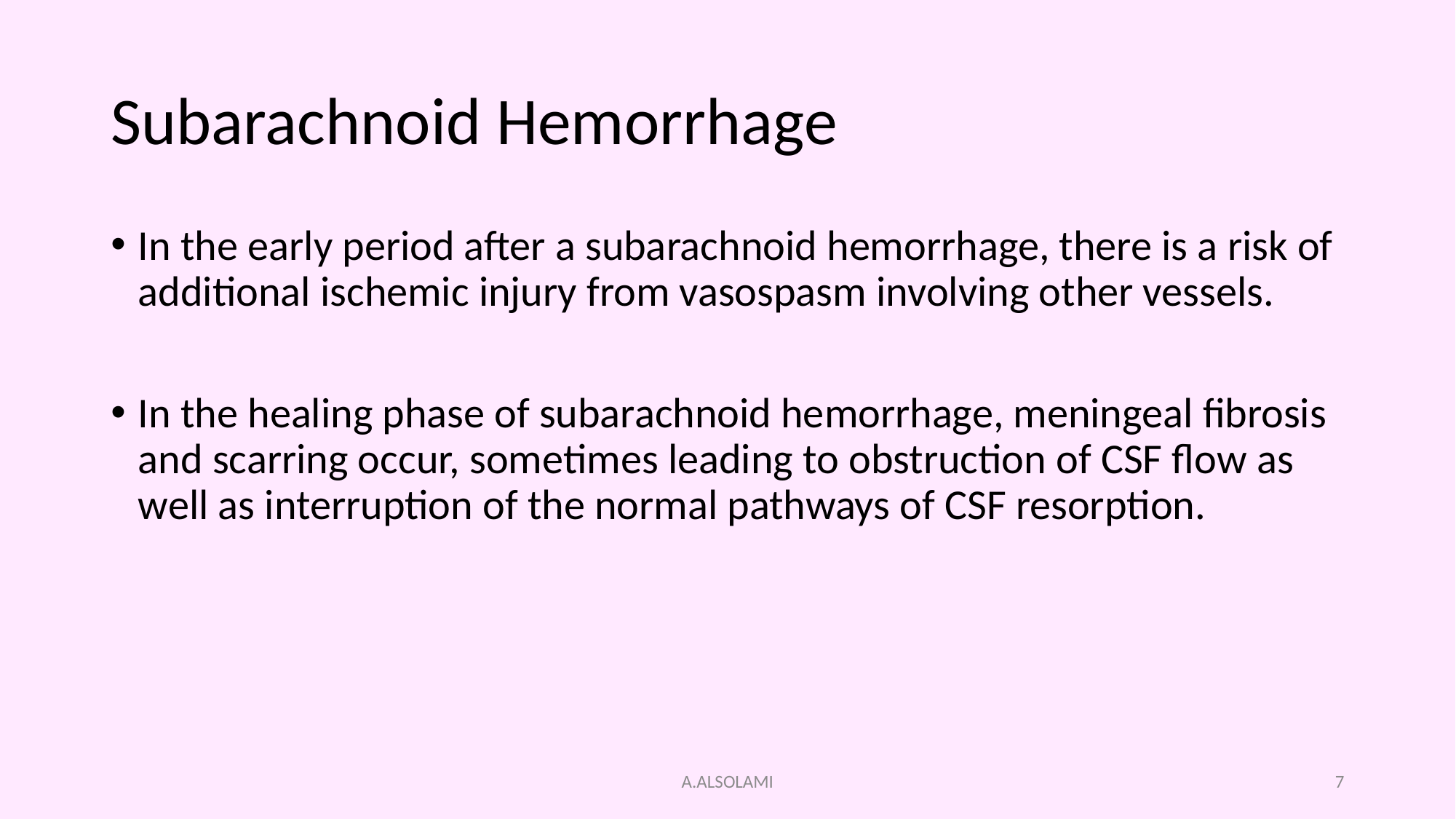

# Subarachnoid Hemorrhage
In the early period after a subarachnoid hemorrhage, there is a risk of additional ischemic injury from vasospasm involving other vessels.

In the healing phase of subarachnoid hemorrhage, meningeal fibrosis and scarring occur, sometimes leading to obstruction of CSF flow as well as interruption of the normal pathways of CSF resorption.
A.ALSOLAMI
7